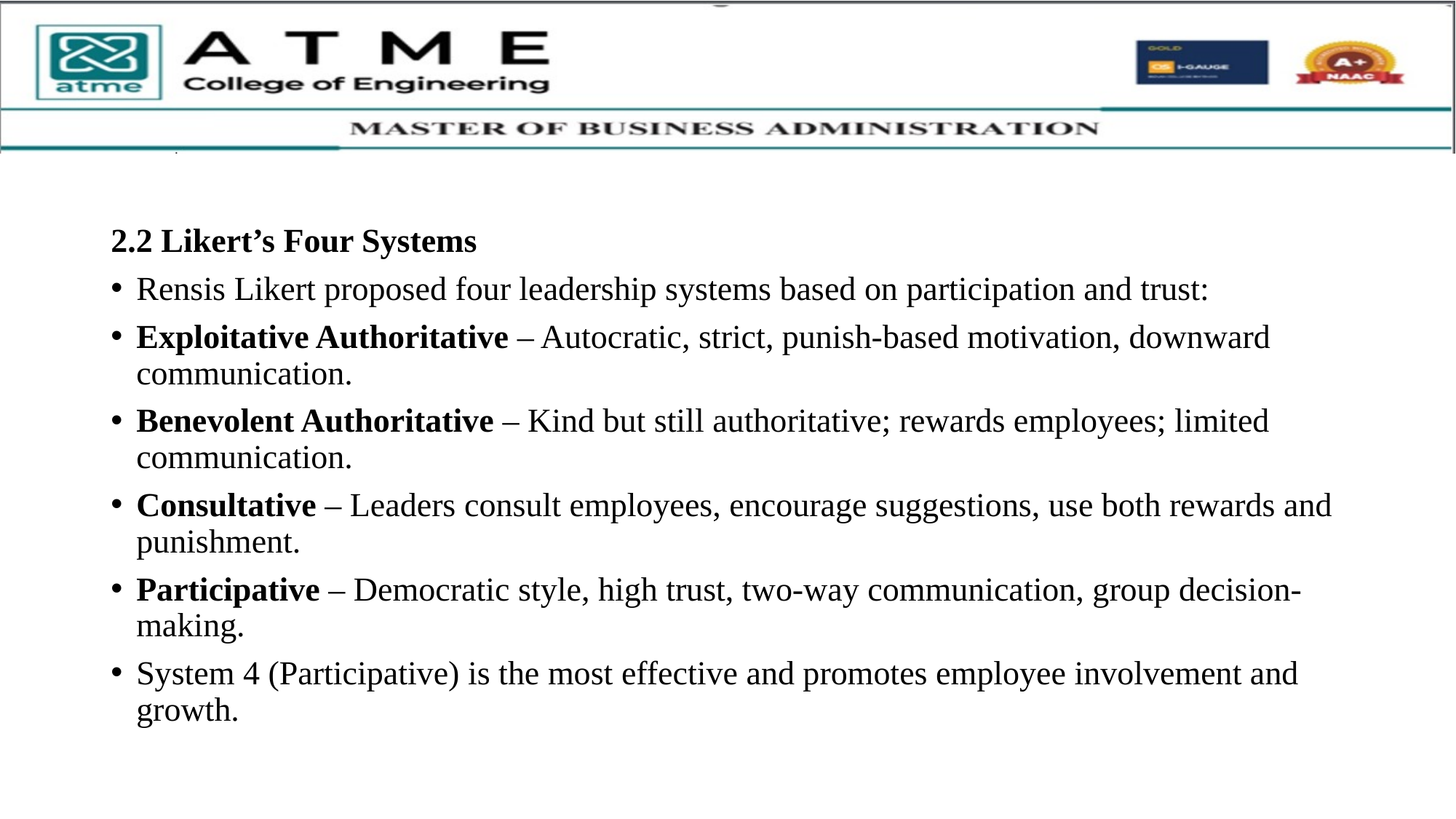

2.2 Likert’s Four Systems
Rensis Likert proposed four leadership systems based on participation and trust:
Exploitative Authoritative – Autocratic, strict, punish-based motivation, downward communication.
Benevolent Authoritative – Kind but still authoritative; rewards employees; limited communication.
Consultative – Leaders consult employees, encourage suggestions, use both rewards and punishment.
Participative – Democratic style, high trust, two-way communication, group decision-making.
System 4 (Participative) is the most effective and promotes employee involvement and growth.